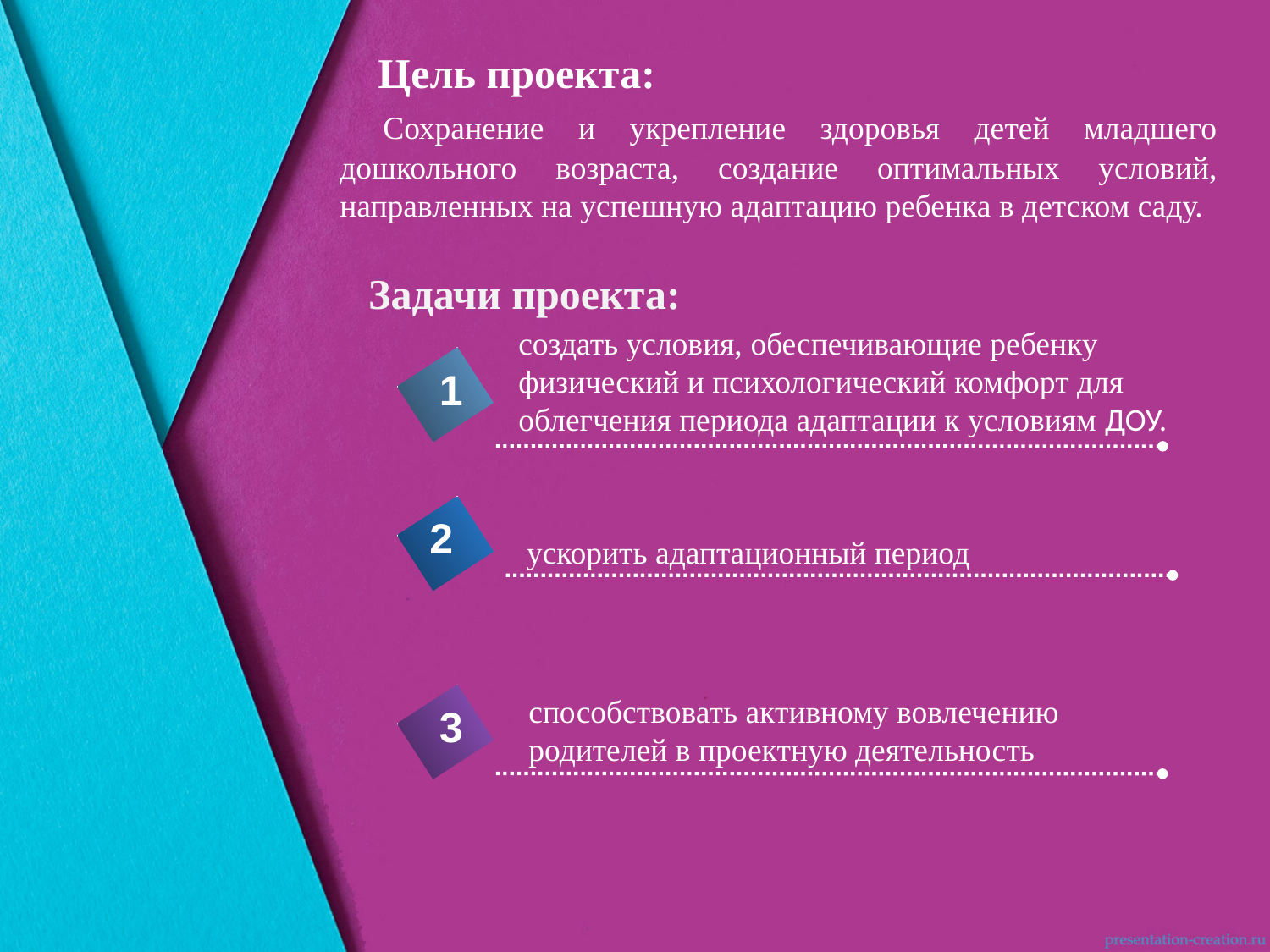

Цель проекта:
  Сохранение и укрепление здоровья детей младшего дошкольного возраста, создание оптимальных условий, направленных на успешную адаптацию ребенка в детском саду.
# Задачи проекта:
создать условия, обеспечивающие ребенку физический и психологический комфорт для облегчения периода адаптации к условиям ДОУ.
1

2

 ускорить адаптационный период

способствовать активному вовлечению родителей в проектную деятельность

3